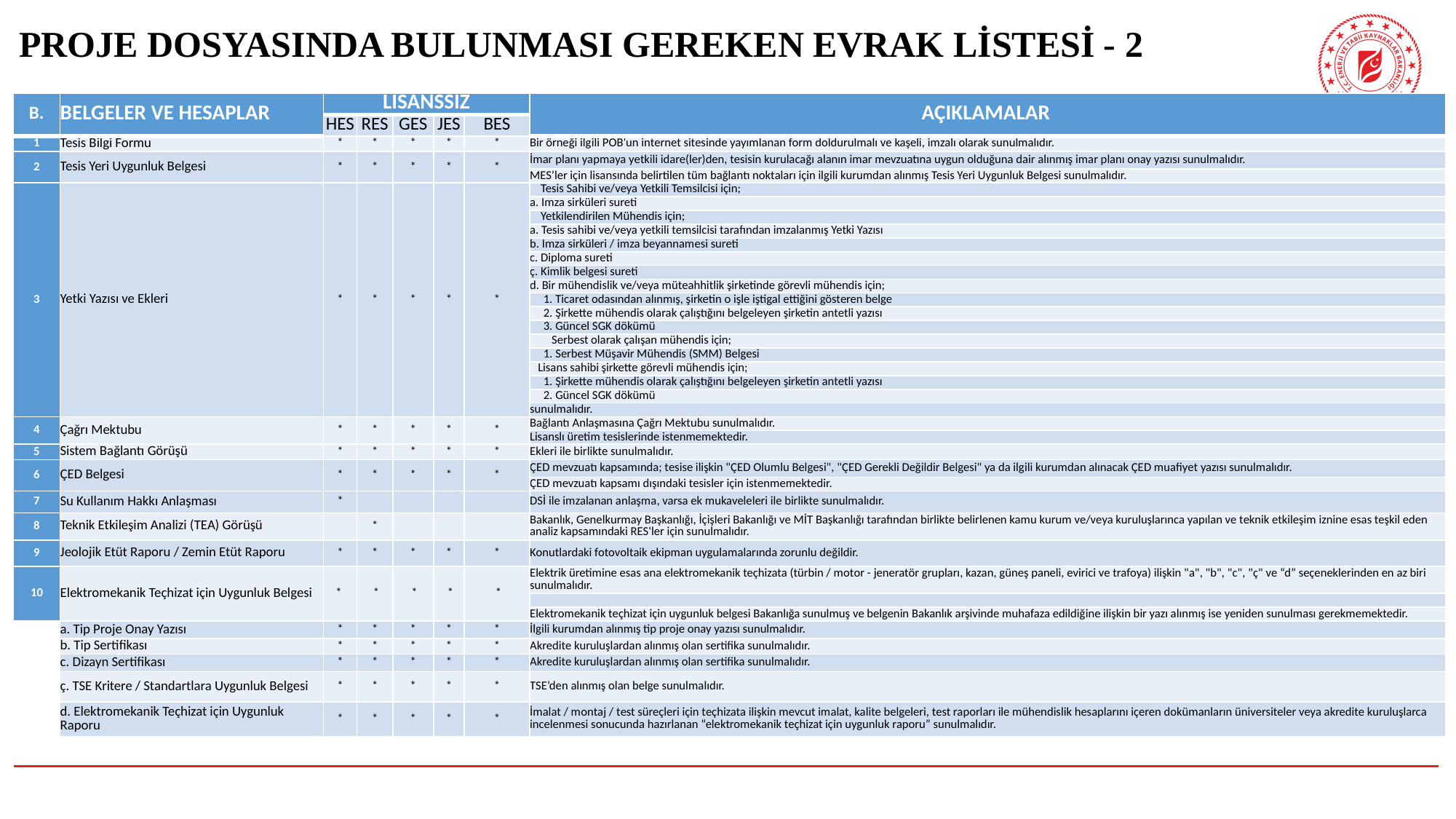

# PROJE DOSYASINDA BULUNMASI GEREKEN EVRAK LİSTESİ - 2
| B. | BELGELER VE HESAPLAR | LİSANSSIZ |  |  |  |  | AÇIKLAMALAR |
| --- | --- | --- | --- | --- | --- | --- | --- |
|  |  | HES | RES | GES | JES | BES |  |
| 1 | Tesis Bilgi Formu | \* | \* | \* | \* | \* | Bir örneği ilgili POB’un internet sitesinde yayımlanan form doldurulmalı ve kaşeli, imzalı olarak sunulmalıdır. |
| 2 | Tesis Yeri Uygunluk Belgesi | \* | \* | \* | \* | \* | İmar planı yapmaya yetkili idare(ler)den, tesisin kurulacağı alanın imar mevzuatına uygun olduğuna dair alınmış imar planı onay yazısı sunulmalıdır. |
|  |  |  |  |  |  |  | MES’ler için lisansında belirtilen tüm bağlantı noktaları için ilgili kurumdan alınmış Tesis Yeri Uygunluk Belgesi sunulmalıdır. |
| 3 | Yetki Yazısı ve Ekleri | \* | \* | \* | \* | \* | Tesis Sahibi ve/veya Yetkili Temsilcisi için; |
|  |  |  |  |  |  |  | a. İmza sirküleri sureti |
|  |  |  |  |  |  |  | Yetkilendirilen Mühendis için; |
|  |  |  |  |  |  |  | a. Tesis sahibi ve/veya yetkili temsilcisi tarafından imzalanmış Yetki Yazısı |
|  |  |  |  |  |  |  | b. İmza sirküleri / imza beyannamesi sureti |
|  |  |  |  |  |  |  | c. Diploma sureti |
|  |  |  |  |  |  |  | ç. Kimlik belgesi sureti |
|  |  |  |  |  |  |  | d. Bir mühendislik ve/veya müteahhitlik şirketinde görevli mühendis için; |
|  |  |  |  |  |  |  | 1. Ticaret odasından alınmış, şirketin o işle iştigal ettiğini gösteren belge |
|  |  |  |  |  |  |  | 2. Şirkette mühendis olarak çalıştığını belgeleyen şirketin antetli yazısı |
|  |  |  |  |  |  |  | 3. Güncel SGK dökümü |
|  |  |  |  |  |  |  | Serbest olarak çalışan mühendis için; |
|  |  |  |  |  |  |  | 1. Serbest Müşavir Mühendis (SMM) Belgesi |
|  |  |  |  |  |  |  | Lisans sahibi şirkette görevli mühendis için; |
|  |  |  |  |  |  |  | 1. Şirkette mühendis olarak çalıştığını belgeleyen şirketin antetli yazısı |
|  |  |  |  |  |  |  | 2. Güncel SGK dökümü |
|  |  |  |  |  |  |  | sunulmalıdır. |
| 4 | Çağrı Mektubu | \* | \* | \* | \* | \* | Bağlantı Anlaşmasına Çağrı Mektubu sunulmalıdır. |
|  |  |  |  |  |  |  | Lisanslı üretim tesislerinde istenmemektedir. |
| 5 | Sistem Bağlantı Görüşü | \* | \* | \* | \* | \* | Ekleri ile birlikte sunulmalıdır. |
| 6 | ÇED Belgesi | \* | \* | \* | \* | \* | ÇED mevzuatı kapsamında; tesise ilişkin "ÇED Olumlu Belgesi", "ÇED Gerekli Değildir Belgesi" ya da ilgili kurumdan alınacak ÇED muafiyet yazısı sunulmalıdır. |
|  |  |  |  |  |  |  | ÇED mevzuatı kapsamı dışındaki tesisler için istenmemektedir. |
| 7 | Su Kullanım Hakkı Anlaşması | \* |  |  |  |  | DSİ ile imzalanan anlaşma, varsa ek mukaveleleri ile birlikte sunulmalıdır. |
| 8 | Teknik Etkileşim Analizi (TEA) Görüşü |  | \* |  |  |  | Bakanlık, Genelkurmay Başkanlığı, İçişleri Bakanlığı ve MİT Başkanlığı tarafından birlikte belirlenen kamu kurum ve/veya kuruluşlarınca yapılan ve teknik etkileşim iznine esas teşkil eden analiz kapsamındaki RES'ler için sunulmalıdır. |
| 9 | Jeolojik Etüt Raporu / Zemin Etüt Raporu | \* | \* | \* | \* | \* | Konutlardaki fotovoltaik ekipman uygulamalarında zorunlu değildir. |
| 10 | Elektromekanik Teçhizat için Uygunluk Belgesi | \* | \* | \* | \* | \* | Elektrik üretimine esas ana elektromekanik teçhizata (türbin / motor - jeneratör grupları, kazan, güneş paneli, evirici ve trafoya) ilişkin "a", "b", "c", "ç" ve “d” seçeneklerinden en az biri sunulmalıdır. |
|  |  |  |  |  |  |  |  |
|  |  |  |  |  |  |  | Elektromekanik teçhizat için uygunluk belgesi Bakanlığa sunulmuş ve belgenin Bakanlık arşivinde muhafaza edildiğine ilişkin bir yazı alınmış ise yeniden sunulması gerekmemektedir. |
|  | a. Tip Proje Onay Yazısı | \* | \* | \* | \* | \* | İlgili kurumdan alınmış tip proje onay yazısı sunulmalıdır. |
|  | b. Tip Sertifikası | \* | \* | \* | \* | \* | Akredite kuruluşlardan alınmış olan sertifika sunulmalıdır. |
|  | c. Dizayn Sertifikası | \* | \* | \* | \* | \* | Akredite kuruluşlardan alınmış olan sertifika sunulmalıdır. |
|  | ç. TSE Kritere / Standartlara Uygunluk Belgesi | \* | \* | \* | \* | \* | TSE’den alınmış olan belge sunulmalıdır. |
|  | d. Elektromekanik Teçhizat için Uygunluk Raporu | \* | \* | \* | \* | \* | İmalat / montaj / test süreçleri için teçhizata ilişkin mevcut imalat, kalite belgeleri, test raporları ile mühendislik hesaplarını içeren dokümanların üniversiteler veya akredite kuruluşlarca incelenmesi sonucunda hazırlanan “elektromekanik teçhizat için uygunluk raporu” sunulmalıdır. |